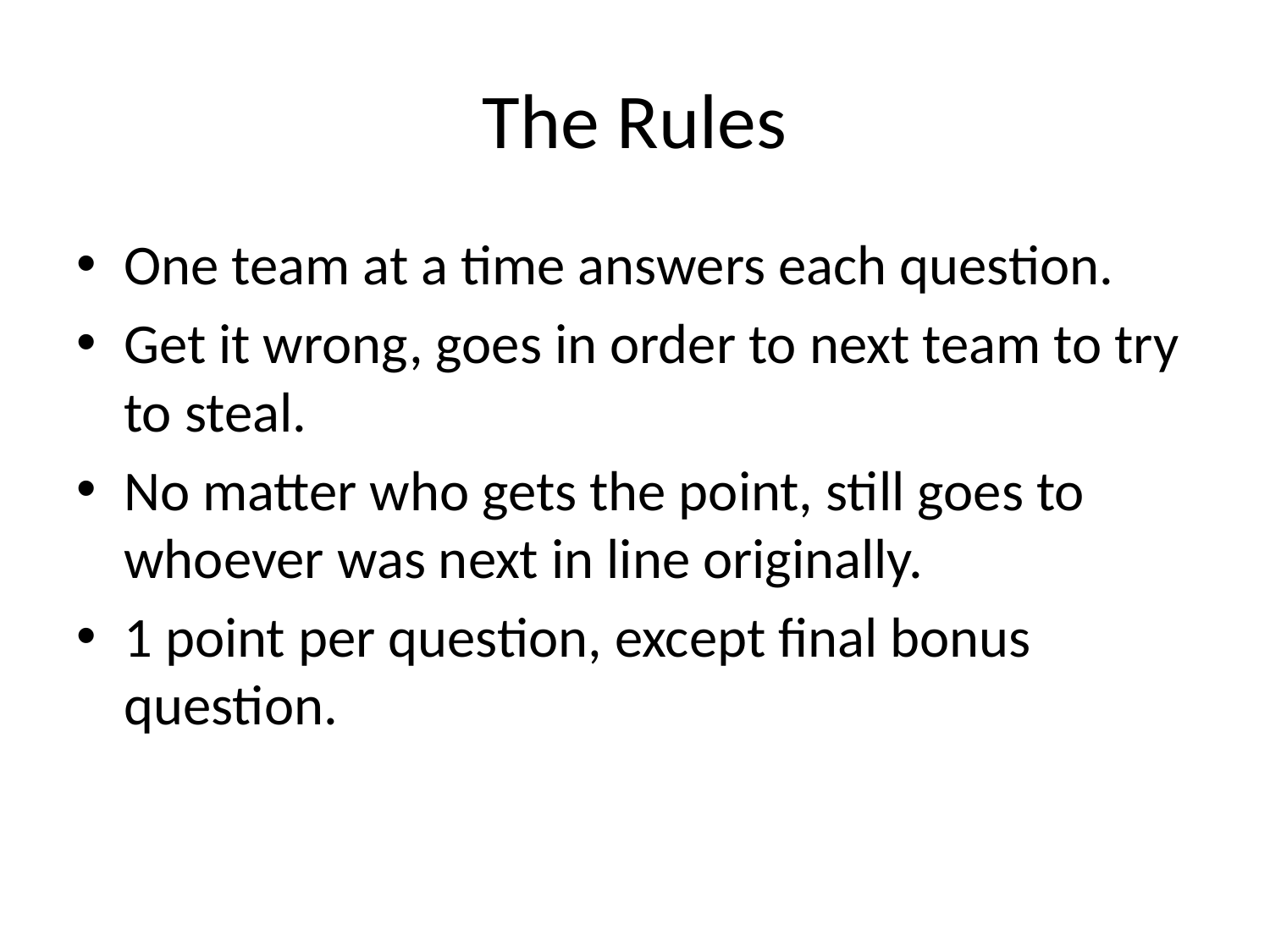

# The Rules
One team at a time answers each question.
Get it wrong, goes in order to next team to try to steal.
No matter who gets the point, still goes to whoever was next in line originally.
1 point per question, except final bonus question.